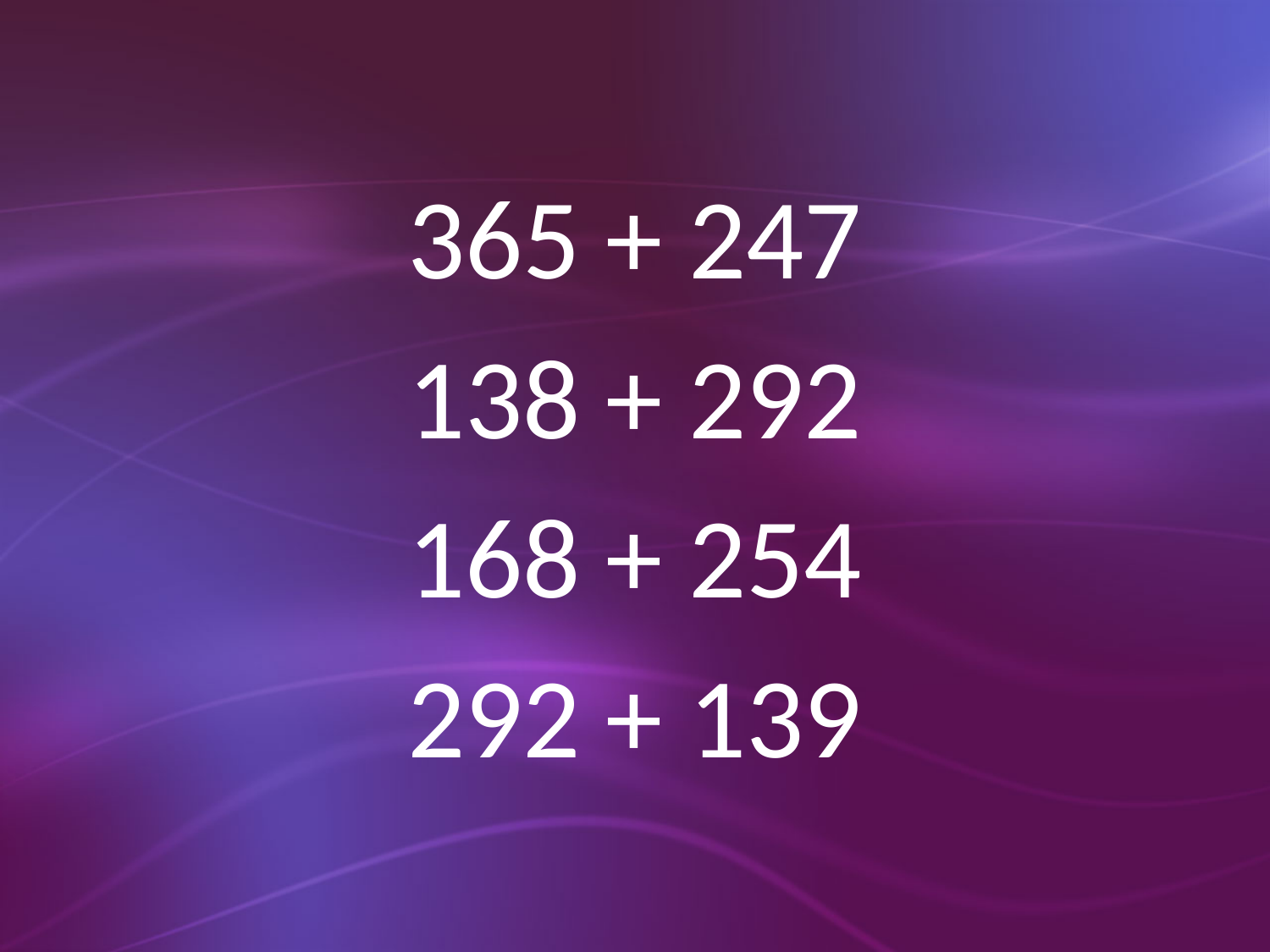

365 + 247
138 + 292
168 + 254
292 + 139